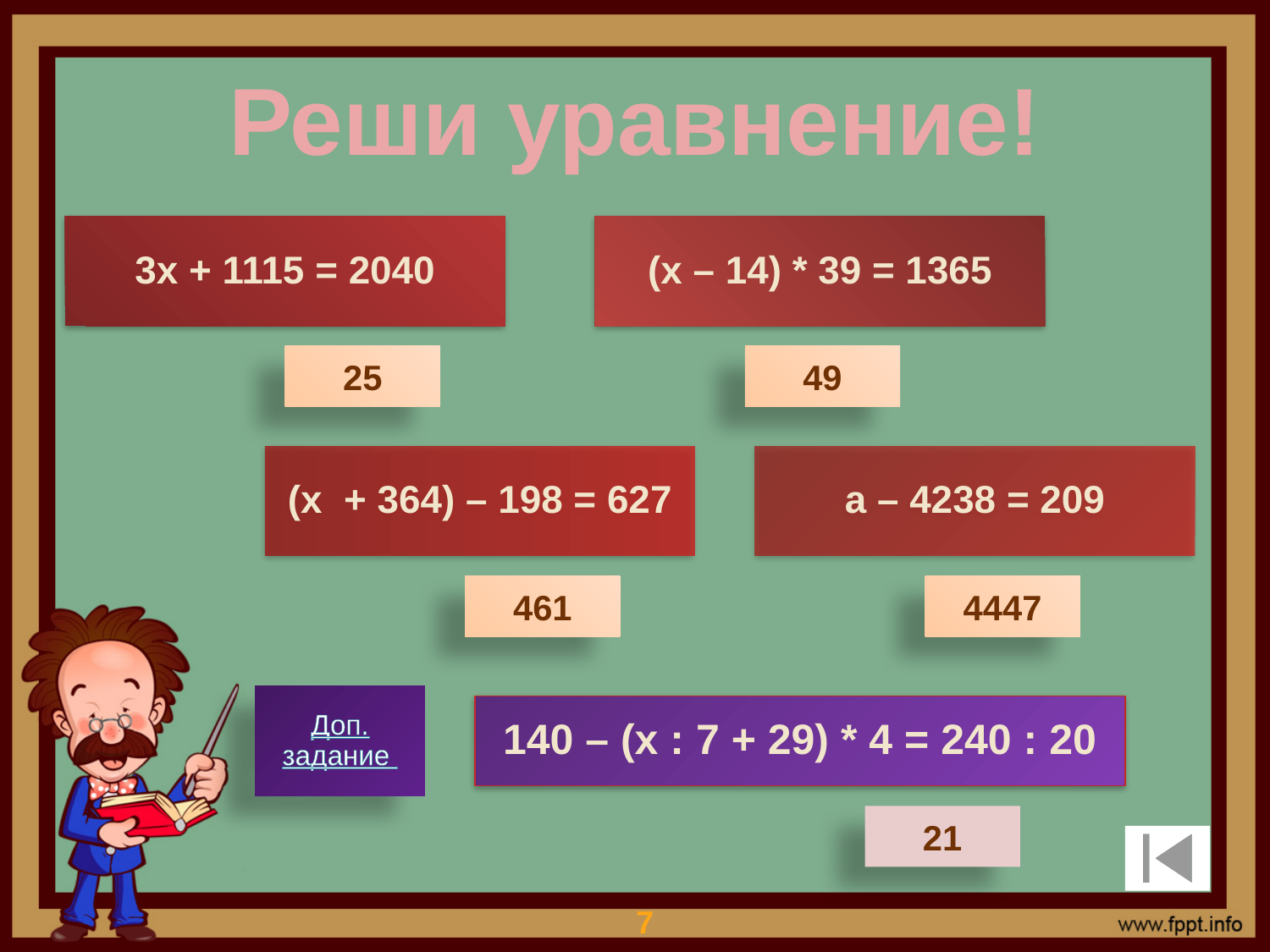

# Реши уравнение!
3х + 1115 = 2040
(х – 14) * 39 = 1365
25
49
(х  + 364) – 198 = 627
а – 4238 = 209
461
4447
Доп. задание
140 – (х : 7 + 29) * 4 = 240 : 20
21

7